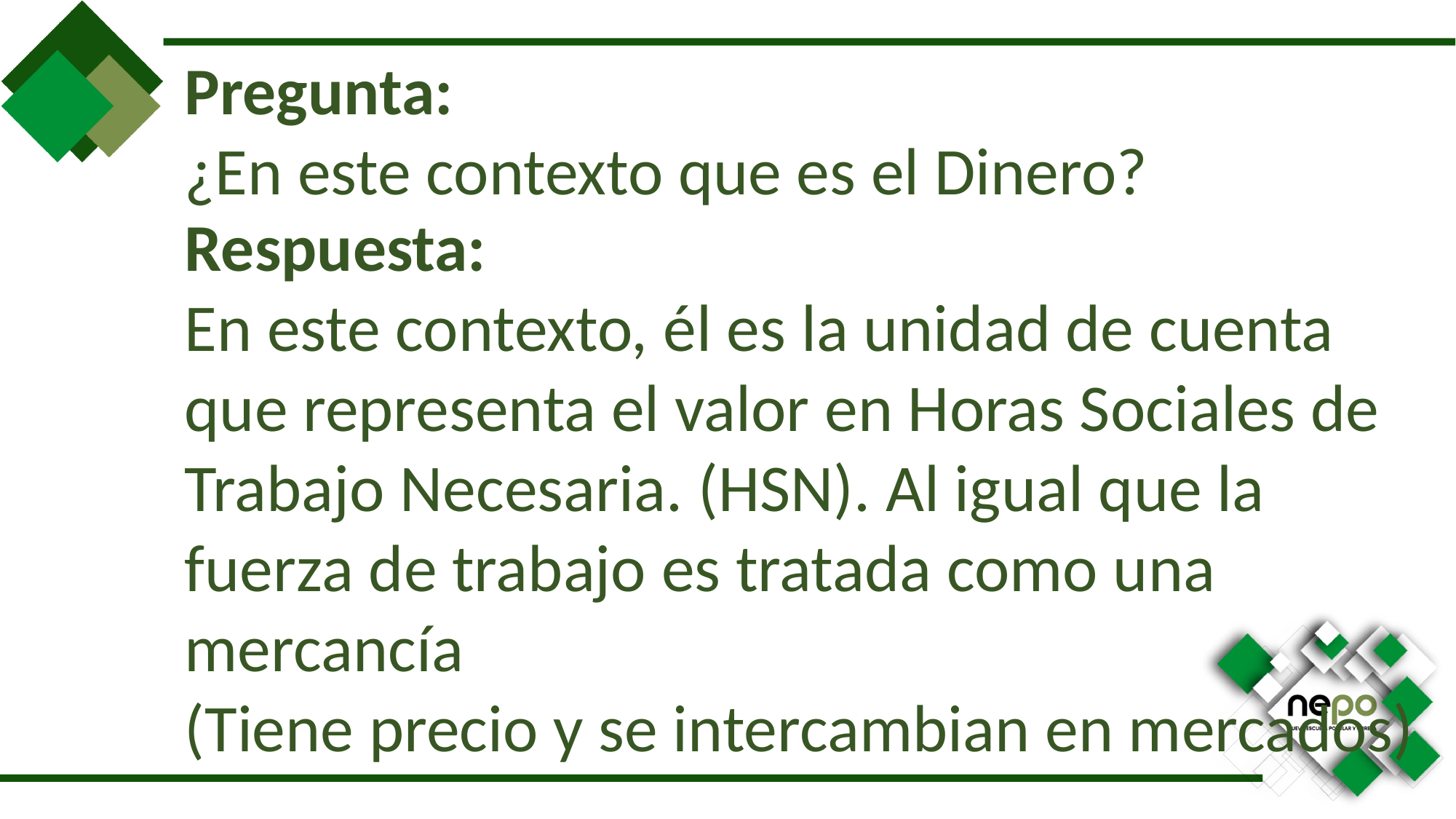

Pregunta:
¿En este contexto que es el Dinero?
Respuesta:
En este contexto, él es la unidad de cuenta que representa el valor en Horas Sociales de Trabajo Necesaria. (HSN). Al igual que la fuerza de trabajo es tratada como una mercancía
(Tiene precio y se intercambian en mercados)